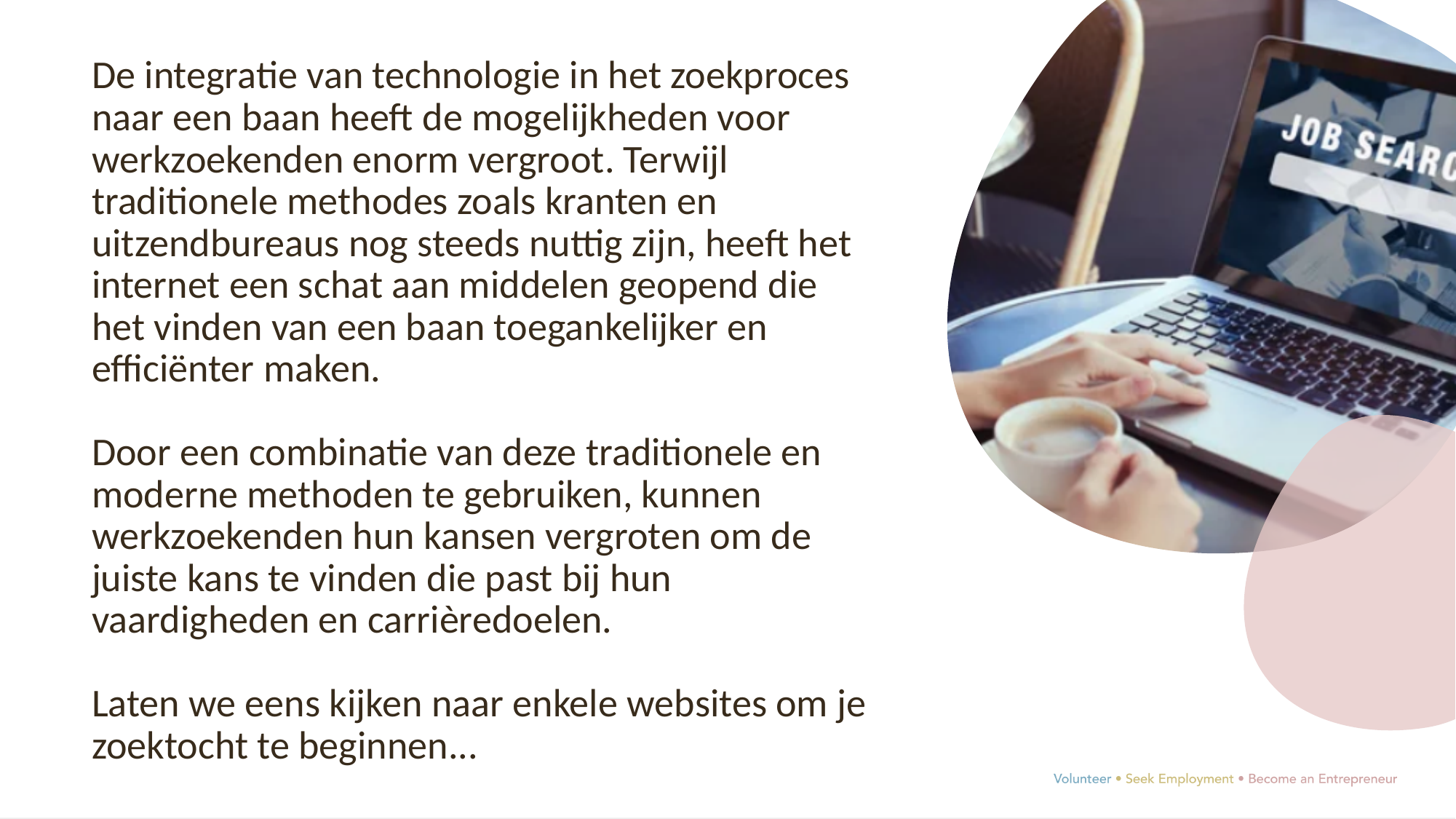

De integratie van technologie in het zoekproces naar een baan heeft de mogelijkheden voor werkzoekenden enorm vergroot. Terwijl traditionele methodes zoals kranten en uitzendbureaus nog steeds nuttig zijn, heeft het internet een schat aan middelen geopend die het vinden van een baan toegankelijker en efficiënter maken.

Door een combinatie van deze traditionele en moderne methoden te gebruiken, kunnen werkzoekenden hun kansen vergroten om de juiste kans te vinden die past bij hun vaardigheden en carrièredoelen.

Laten we eens kijken naar enkele websites om je zoektocht te beginnen...